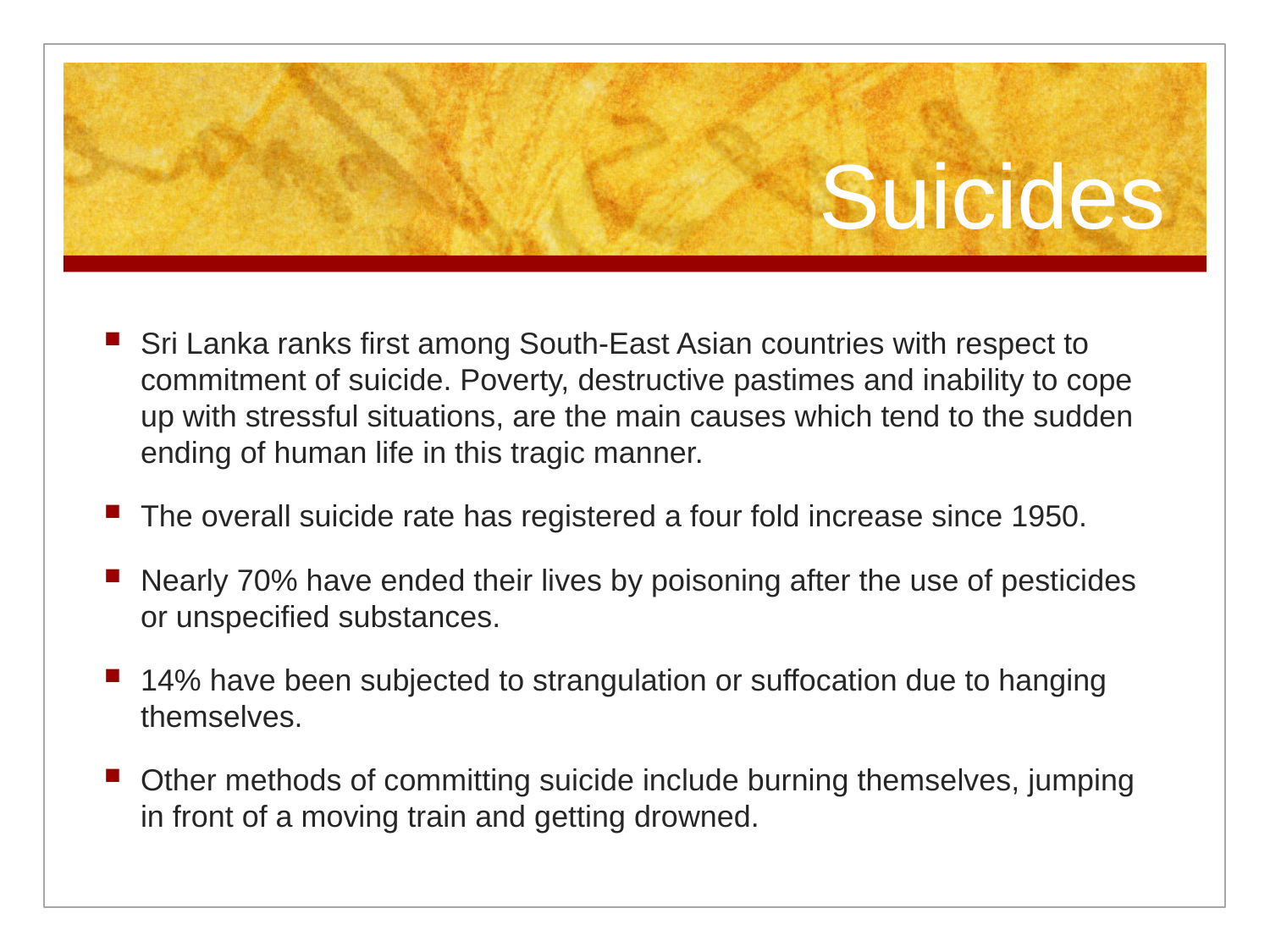

# Suicides
Sri Lanka ranks first among South-East Asian countries with respect to commitment of suicide. Poverty, destructive pastimes and inability to cope up with stressful situations, are the main causes which tend to the sudden ending of human life in this tragic manner.
The overall suicide rate has registered a four fold increase since 1950.
Nearly 70% have ended their lives by poisoning after the use of pesticides or unspecified substances.
14% have been subjected to strangulation or suffocation due to hanging themselves.
Other methods of committing suicide include burning themselves, jumping in front of a moving train and getting drowned.